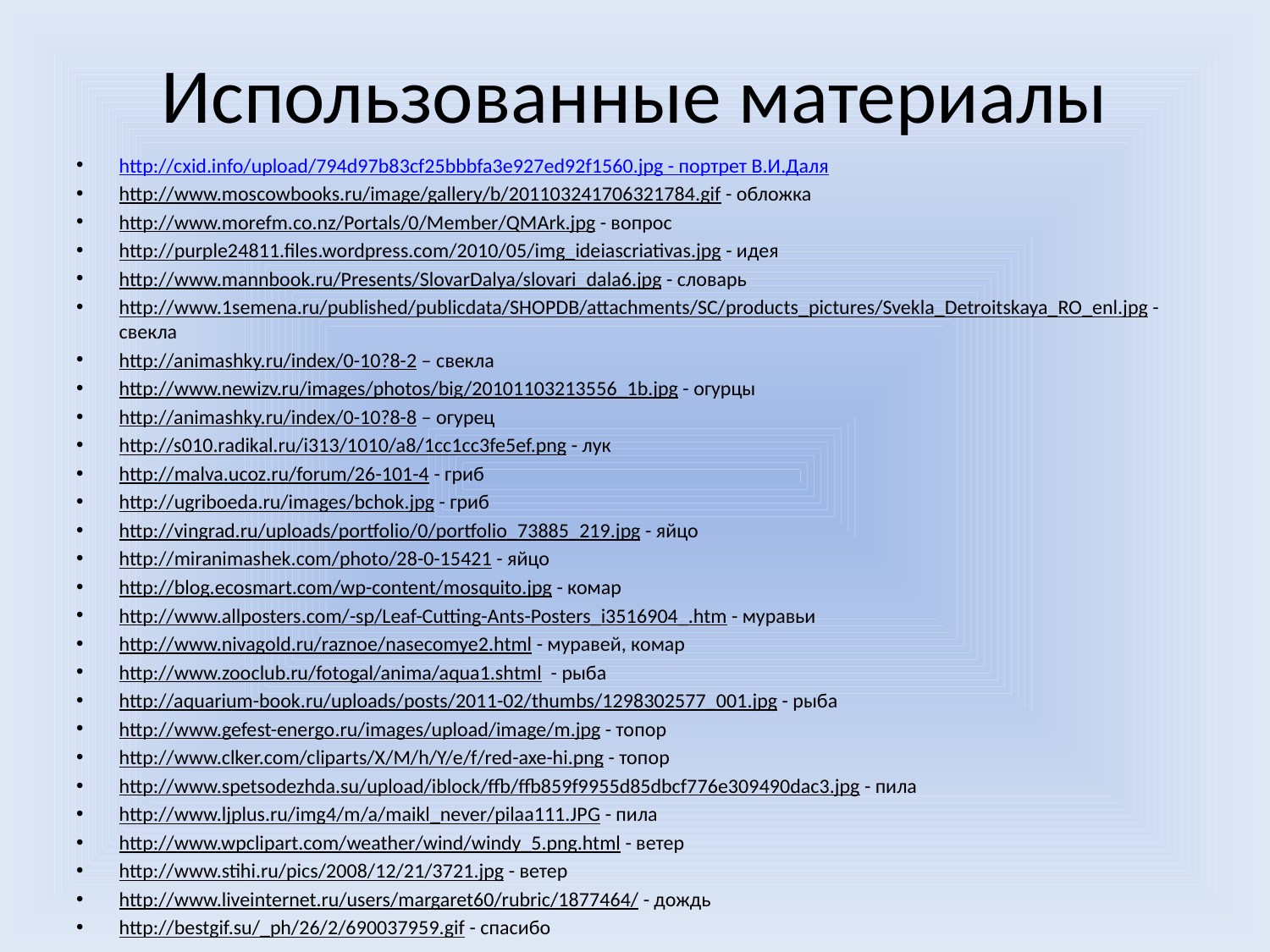

# Использованные материалы
http://cxid.info/upload/794d97b83cf25bbbfa3e927ed92f1560.jpg - портрет В.И.Даля
http://www.moscowbooks.ru/image/gallery/b/201103241706321784.gif - обложка
http://www.morefm.co.nz/Portals/0/Member/QMArk.jpg - вопрос
http://purple24811.files.wordpress.com/2010/05/img_ideiascriativas.jpg - идея
http://www.mannbook.ru/Presents/SlovarDalya/slovari_dala6.jpg - словарь
http://www.1semena.ru/published/publicdata/SHOPDB/attachments/SC/products_pictures/Svekla_Detroitskaya_RO_enl.jpg - свекла
http://animashky.ru/index/0-10?8-2 – свекла
http://www.newizv.ru/images/photos/big/20101103213556_1b.jpg - огурцы
http://animashky.ru/index/0-10?8-8 – огурец
http://s010.radikal.ru/i313/1010/a8/1cc1cc3fe5ef.png - лук
http://malva.ucoz.ru/forum/26-101-4 - гриб
http://ugriboeda.ru/images/bchok.jpg - гриб
http://vingrad.ru/uploads/portfolio/0/portfolio_73885_219.jpg - яйцо
http://miranimashek.com/photo/28-0-15421 - яйцо
http://blog.ecosmart.com/wp-content/mosquito.jpg - комар
http://www.allposters.com/-sp/Leaf-Cutting-Ants-Posters_i3516904_.htm - муравьи
http://www.nivagold.ru/raznoe/nasecomye2.html - муравей, комар
http://www.zooclub.ru/fotogal/anima/aqua1.shtml  - рыба
http://aquarium-book.ru/uploads/posts/2011-02/thumbs/1298302577_001.jpg - рыба
http://www.gefest-energo.ru/images/upload/image/m.jpg - топор
http://www.clker.com/cliparts/X/M/h/Y/e/f/red-axe-hi.png - топор
http://www.spetsodezhda.su/upload/iblock/ffb/ffb859f9955d85dbcf776e309490dac3.jpg - пила
http://www.ljplus.ru/img4/m/a/maikl_never/pilaa111.JPG - пила
http://www.wpclipart.com/weather/wind/windy_5.png.html - ветер
http://www.stihi.ru/pics/2008/12/21/3721.jpg - ветер
http://www.liveinternet.ru/users/margaret60/rubric/1877464/ - дождь
http://bestgif.su/_ph/26/2/690037959.gif - спасибо